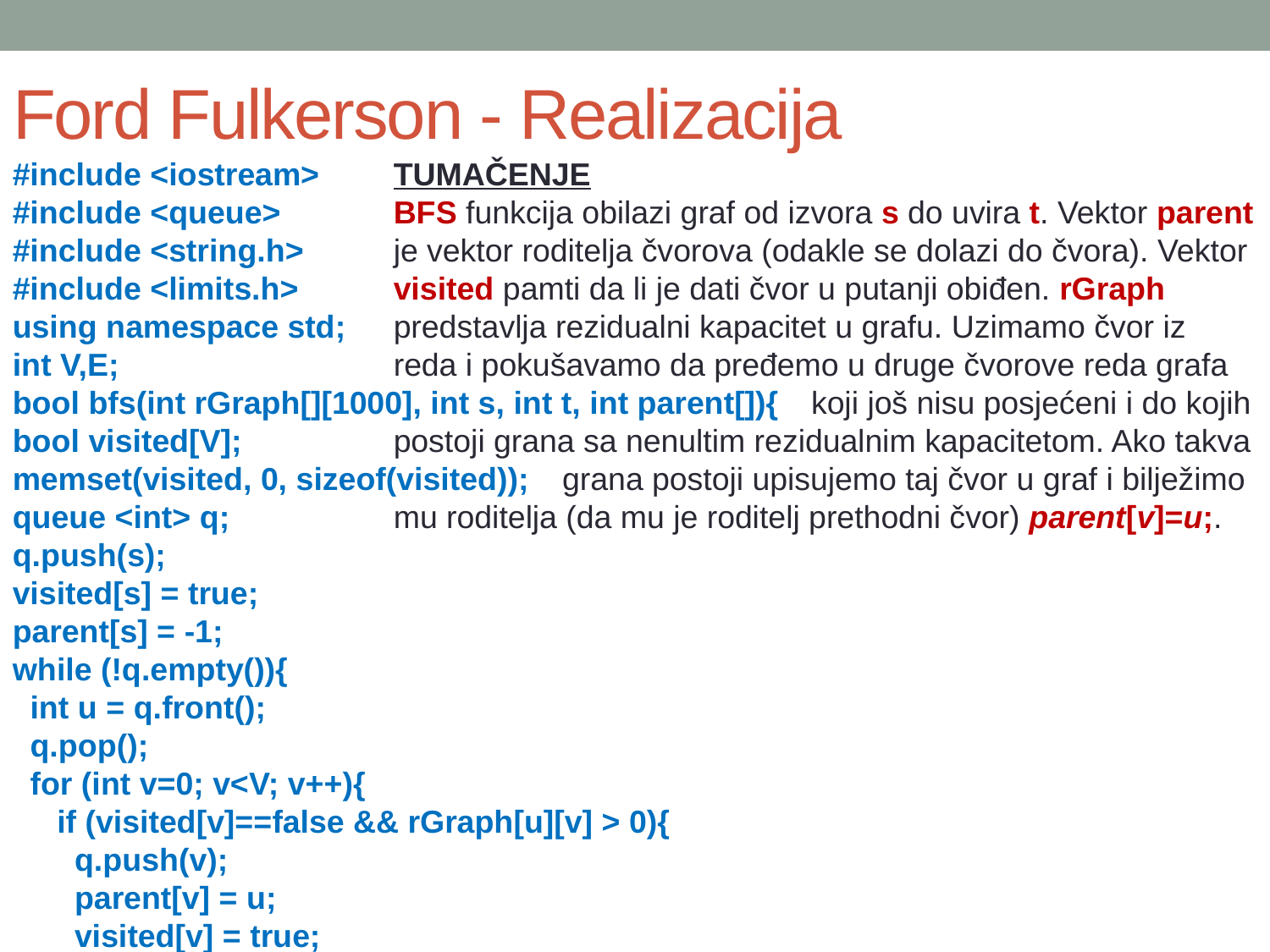

# Ford Fulkerson - Realizacija
#include <iostream>
#include <queue>
#include <string.h>
#include <limits.h>
using namespace std;
int V,E;
bool bfs(int rGraph[][1000], int s, int t, int parent[]){
bool visited[V];
memset(visited, 0, sizeof(visited));
queue <int> q;
q.push(s);
visited[s] = true;
parent[s] = -1;
while (!q.empty()){
  int u = q.front();
  q.pop();
  for (int v=0; v<V; v++){
     if (visited[v]==false && rGraph[u][v] > 0){
       q.push(v);
       parent[v] = u;
       visited[v] = true;
TUMAČENJE
BFS funkcija obilazi graf od izvora s do uvira t. Vektor parent je vektor roditelja čvorova (odakle se dolazi do čvora). Vektor visited pamti da li je dati čvor u putanji obiđen. rGraph predstavlja rezidualni kapacitet u grafu. Uzimamo čvor iz reda i pokušavamo da pređemo u druge čvorove reda grafa
                                               koji još nisu posjećeni i do kojih postoji grana sa nenultim rezidualnim kapacitetom. Ako takva
                   grana postoji upisujemo taj čvor u graf i bilježimo mu roditelja (da mu je roditelj prethodni čvor) parent[v]=u;.